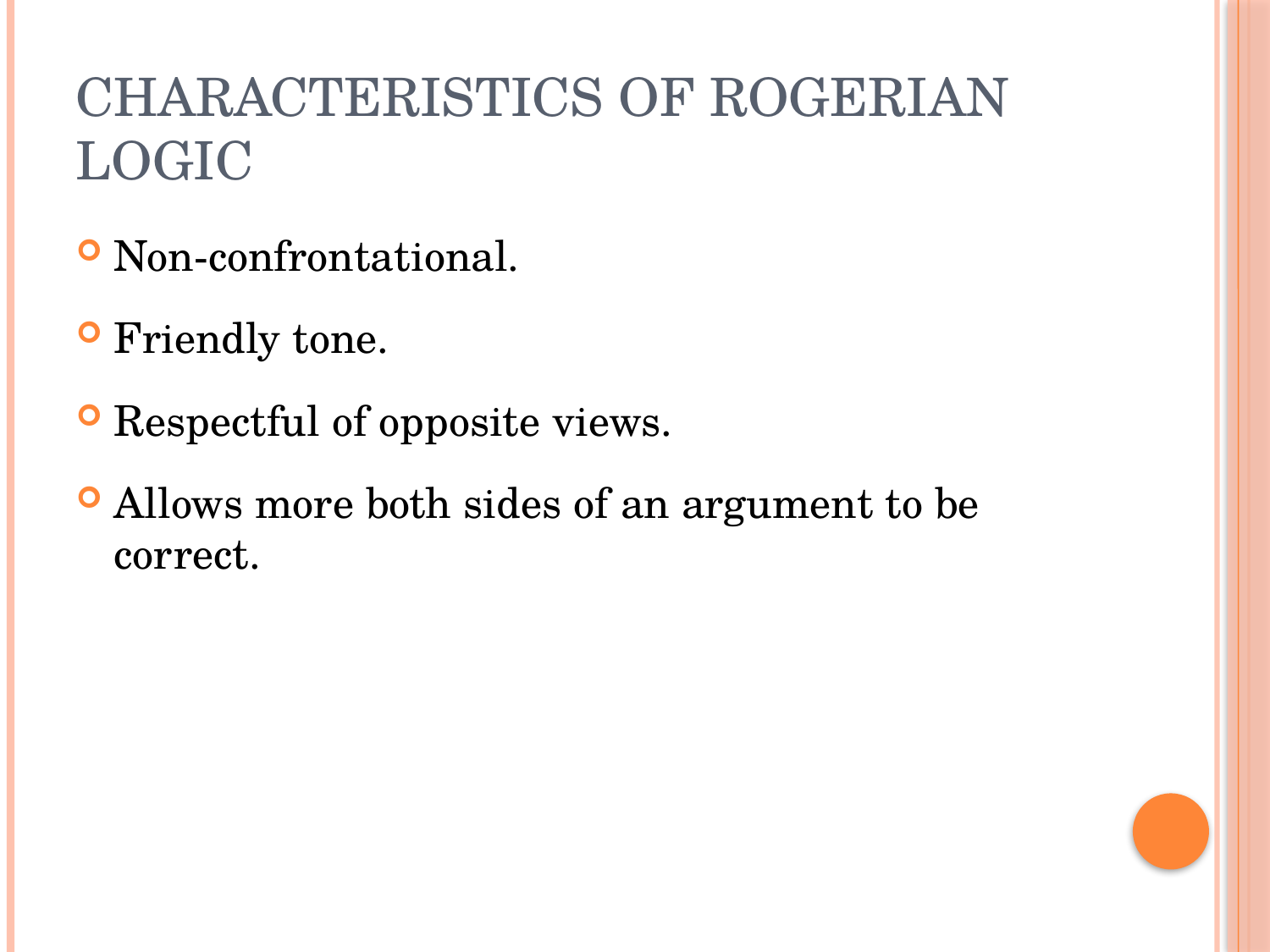

# Characteristics of Rogerian Logic
Non-confrontational.
Friendly tone.
Respectful of opposite views.
Allows more both sides of an argument to be correct.